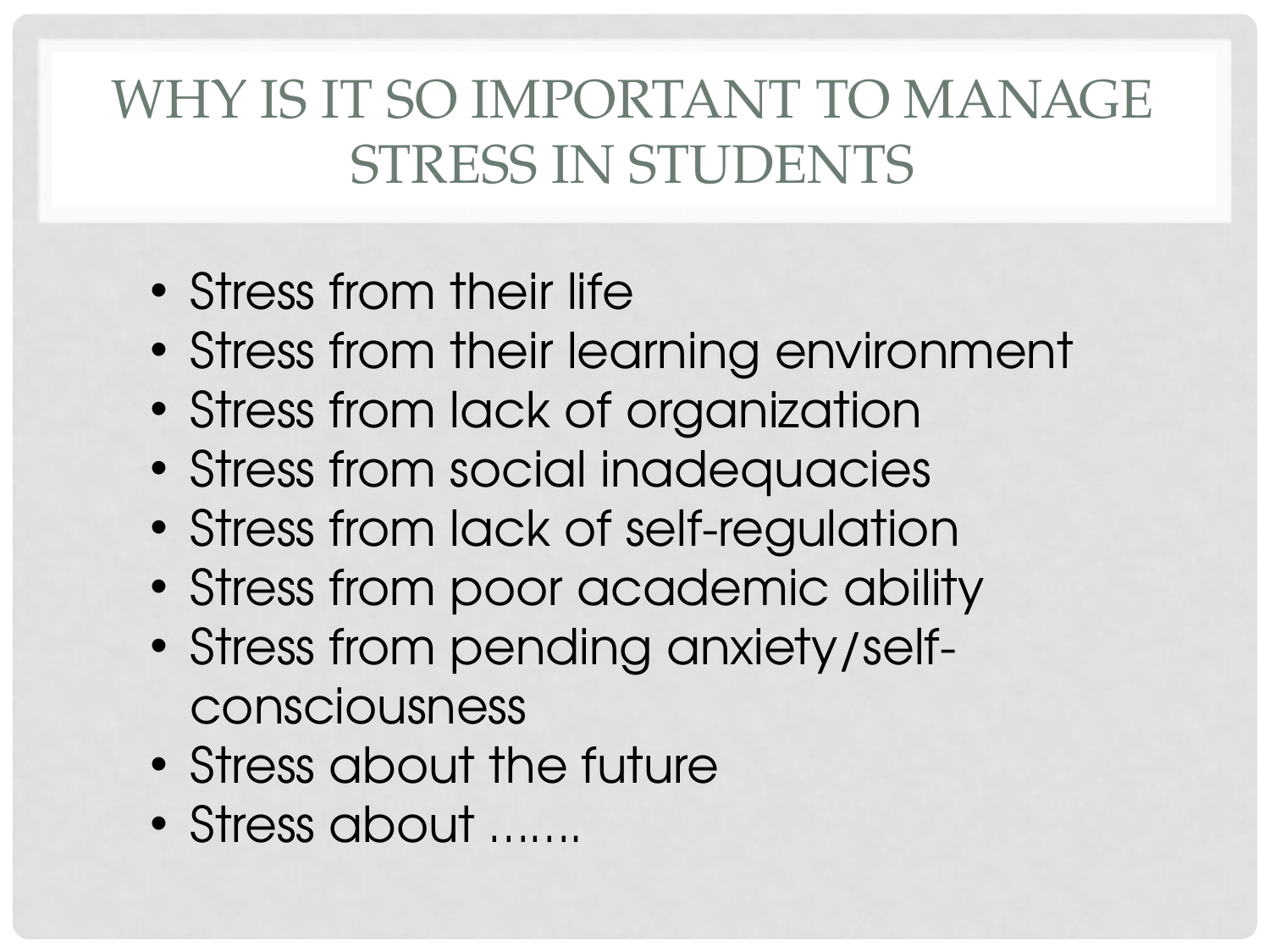

# Why is it so important to manage stress in Students
Stress from their life
Stress from their learning environment
Stress from lack of organization
Stress from social inadequacies
Stress from lack of self-regulation
Stress from poor academic ability
Stress from pending anxiety/self-consciousness
Stress about the future
Stress about …….